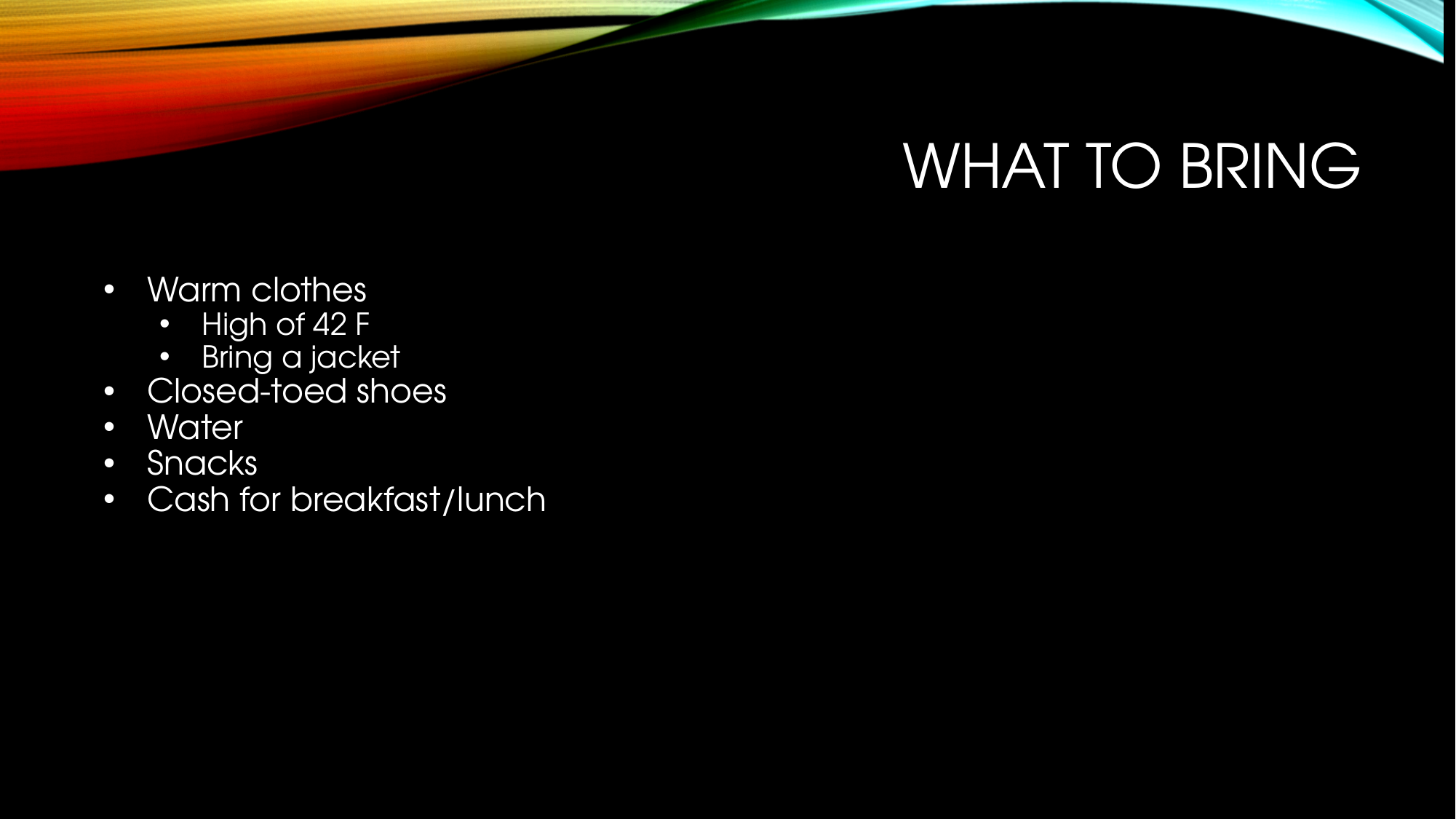

# WHAT TO BRING
Warm clothes
High of 42 F
Bring a jacket
Closed-toed shoes
Water
Snacks
Cash for breakfast/lunch